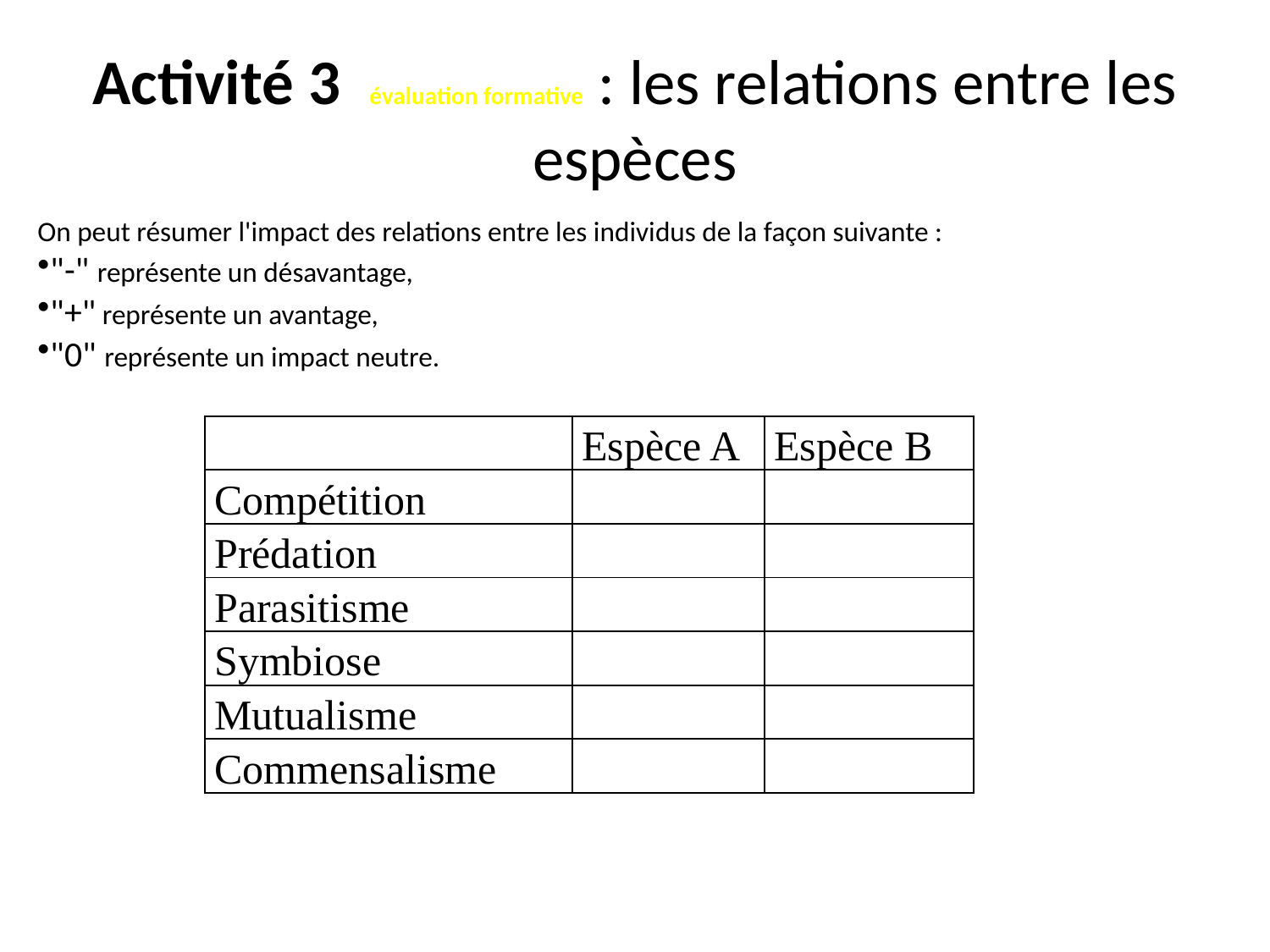

# Activité 3  évaluation formative : les relations entre les espèces
On peut résumer l'impact des relations entre les individus de la façon suivante :
"-" représente un désavantage,
"+" représente un avantage,
"0" représente un impact neutre.

|  | Espèce A | Espèce B |
| --- | --- | --- |
| Compétition |  |  |
| Prédation |  |  |
| Parasitisme |  |  |
| Symbiose |  |  |
| Mutualisme |  |  |
| Commensalisme |  |  |